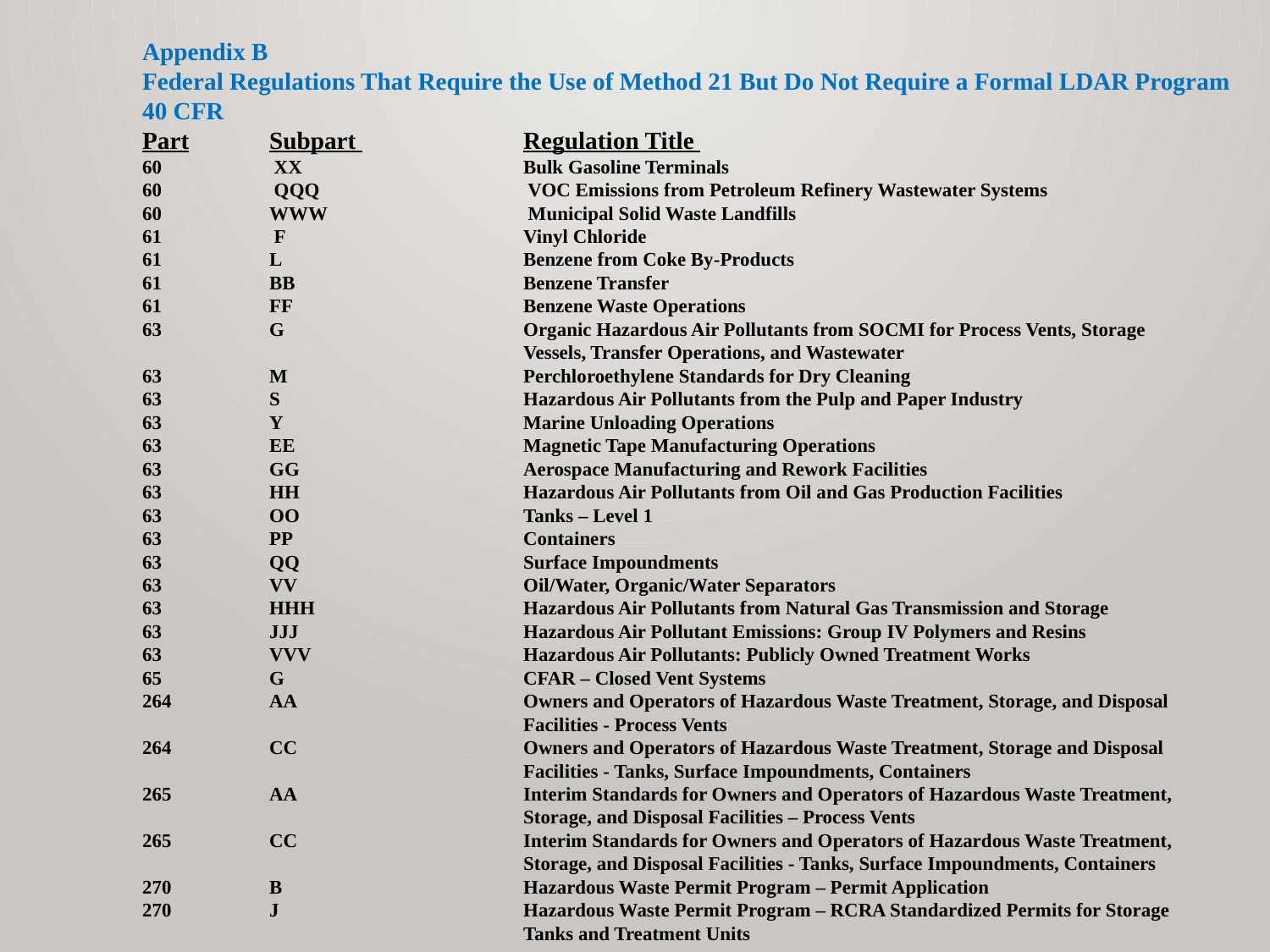

Appendix B
Federal Regulations That Require the Use of Method 21 But Do Not Require a Formal LDAR Program
40 CFR
Part 	Subpart 		Regulation Title
60	 XX 		Bulk Gasoline Terminals
60	 QQQ		 VOC Emissions from Petroleum Refinery Wastewater Systems
60 	WWW		 Municipal Solid Waste Landfills
61	 F 		Vinyl Chloride
61 	L 		Benzene from Coke By-Products
61 	BB		Benzene Transfer
61 	FF 		Benzene Waste Operations
63 	G		Organic Hazardous Air Pollutants from SOCMI for Process Vents, Storage
			Vessels, Transfer Operations, and Wastewater
63 	M		Perchloroethylene Standards for Dry Cleaning
63 	S		Hazardous Air Pollutants from the Pulp and Paper Industry
63 	Y 		Marine Unloading Operations
63 	EE 		Magnetic Tape Manufacturing Operations
63 	GG		Aerospace Manufacturing and Rework Facilities
63 	HH 		Hazardous Air Pollutants from Oil and Gas Production Facilities
63 	OO 		Tanks – Level 1
63 	PP 		Containers
63 	QQ 		Surface Impoundments
63 	VV 		Oil/Water, Organic/Water Separators
63 	HHH 		Hazardous Air Pollutants from Natural Gas Transmission and Storage
63 	JJJ 		Hazardous Air Pollutant Emissions: Group IV Polymers and Resins
63 	VVV 		Hazardous Air Pollutants: Publicly Owned Treatment Works
65 	G 		CFAR – Closed Vent Systems
264 	AA		Owners and Operators of Hazardous Waste Treatment, Storage, and Disposal
			Facilities - Process Vents
264 	CC		Owners and Operators of Hazardous Waste Treatment, Storage and Disposal
			Facilities - Tanks, Surface Impoundments, Containers
265 	AA		Interim Standards for Owners and Operators of Hazardous Waste Treatment,
			Storage, and Disposal Facilities – Process Vents
265 	CC		Interim Standards for Owners and Operators of Hazardous Waste Treatment,
			Storage, and Disposal Facilities - Tanks, Surface Impoundments, Containers
270 	B 		Hazardous Waste Permit Program – Permit Application
270 	J		Hazardous Waste Permit Program – RCRA Standardized Permits for Storage
			Tanks and Treatment Units